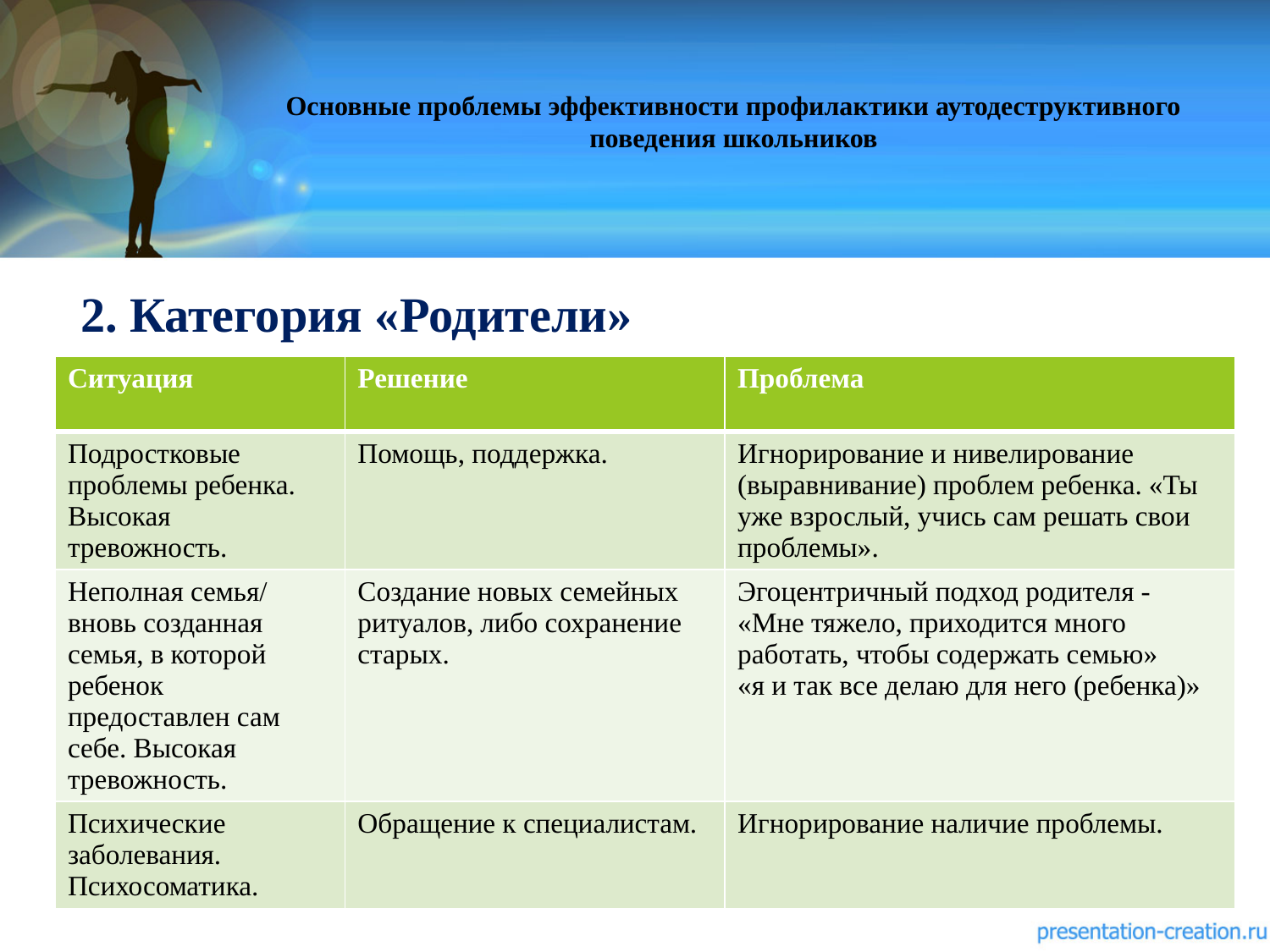

# Основные проблемы эффективности профилактики аутодеструктивного поведения школьников
2. Категория «Родители»
| Ситуация | Решение | Проблема |
| --- | --- | --- |
| Подростковые проблемы ребенка. Высокая тревожность. | Помощь, поддержка. | Игнорирование и нивелирование (выравнивание) проблем ребенка. «Ты уже взрослый, учись сам решать свои проблемы». |
| Неполная семья/ вновь созданная семья, в которой ребенок предоставлен сам себе. Высокая тревожность. | Создание новых семейных ритуалов, либо сохранение старых. | Эгоцентричный подход родителя - «Мне тяжело, приходится много работать, чтобы содержать семью» «я и так все делаю для него (ребенка)» |
| Психические заболевания. Психосоматика. | Обращение к специалистам. | Игнорирование наличие проблемы. |